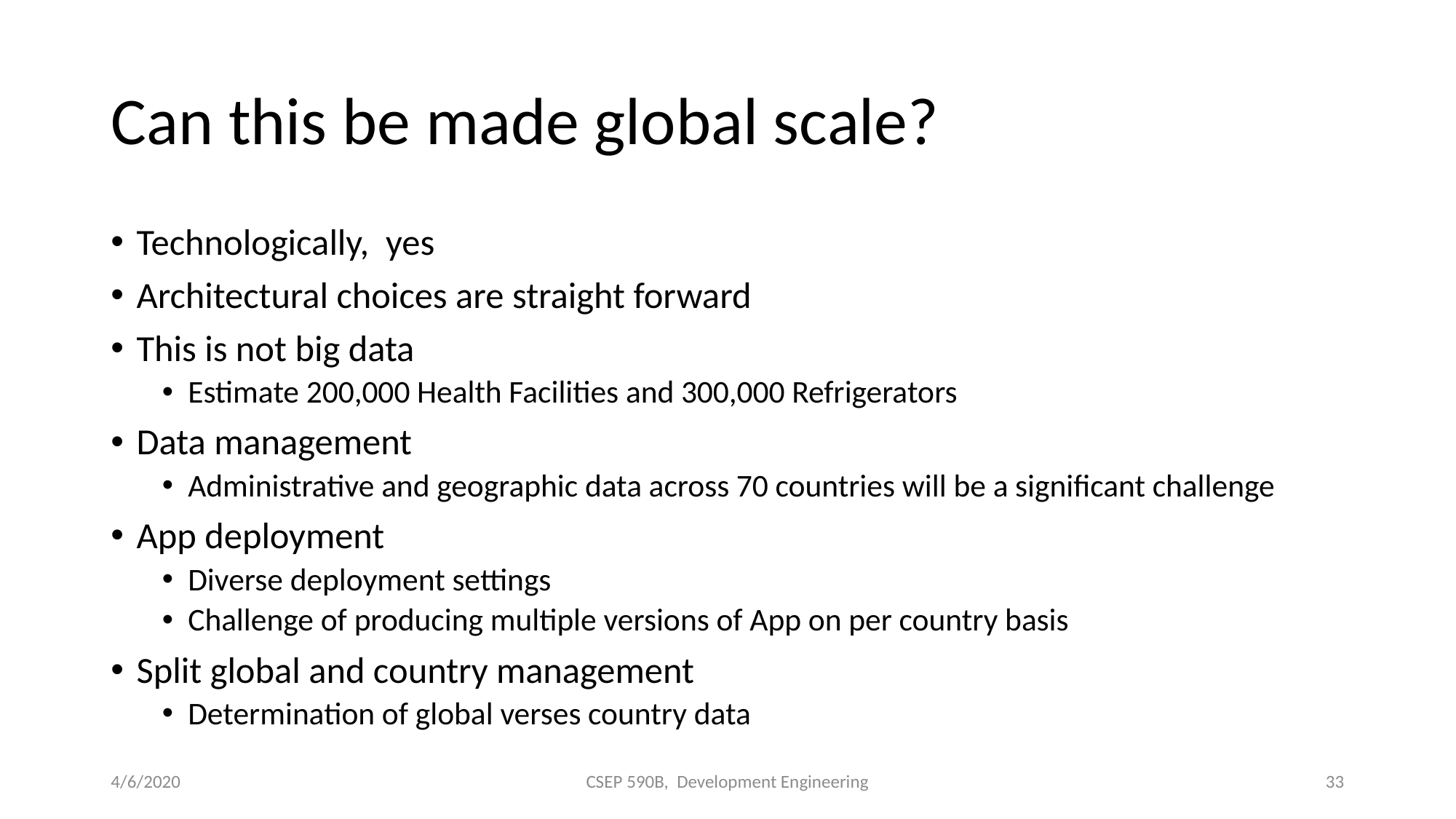

# Can this be made global scale?
Technologically,  yes
Architectural choices are straight forward
This is not big data
Estimate 200,000 Health Facilities and 300,000 Refrigerators
Data management
Administrative and geographic data across 70 countries will be a significant challenge
App deployment
Diverse deployment settings
Challenge of producing multiple versions of App on per country basis
Split global and country management
Determination of global verses country data
4/6/2020
CSEP 590B,  Development Engineering
33